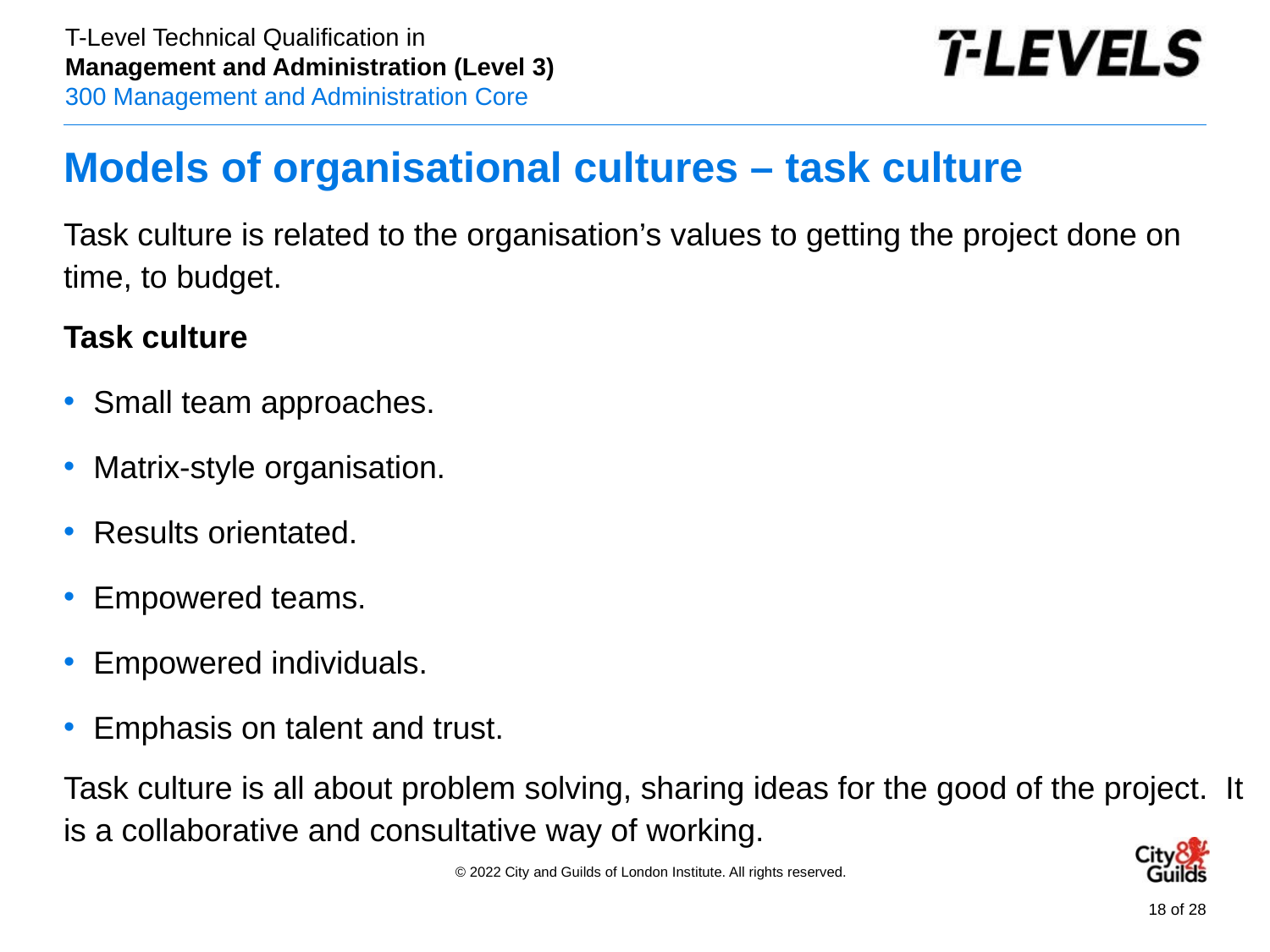

# Models of organisational cultures – task culture
Task culture is related to the organisation’s values to getting the project done on time, to budget.
Task culture
Small team approaches.
Matrix-style organisation.
Results orientated.
Empowered teams.
Empowered individuals.
Emphasis on talent and trust.
Task culture is all about problem solving, sharing ideas for the good of the project.  It is a collaborative and consultative way of working.